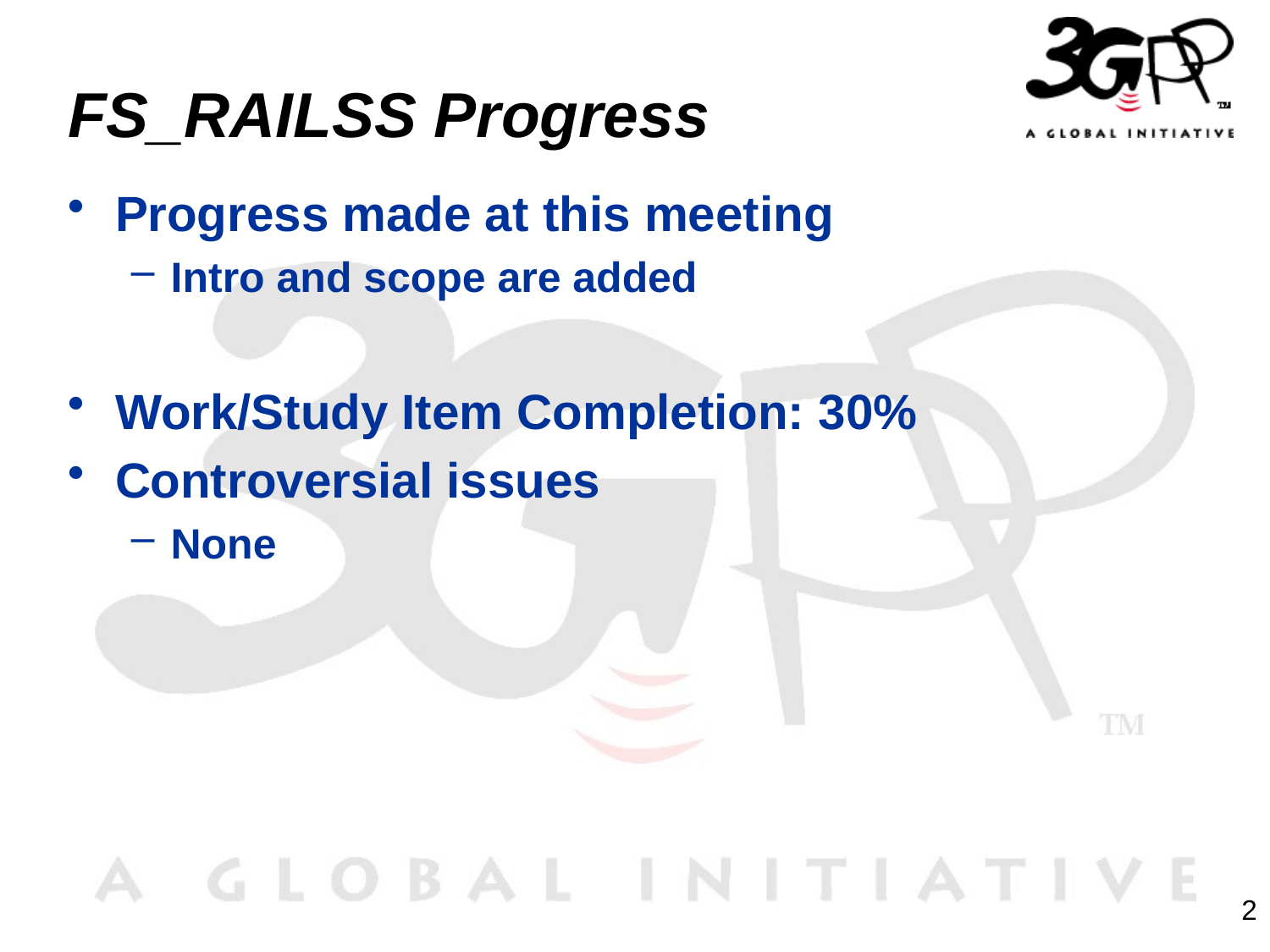

# FS_RAILSS Progress
Progress made at this meeting
Intro and scope are added

Work/Study Item Completion: 30%
Controversial issues
None
2